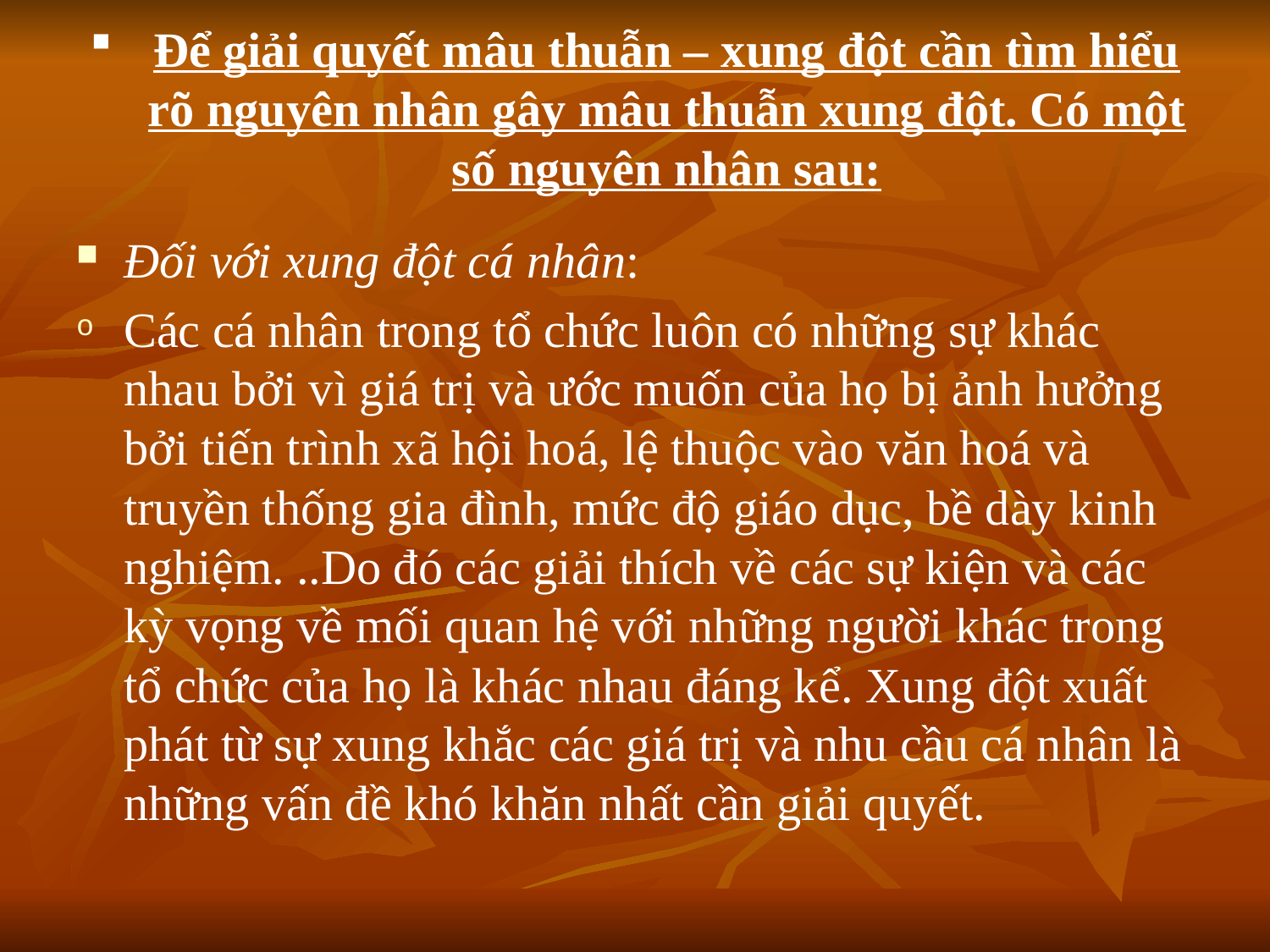

# Để giải quyết mâu thuẫn – xung đột cần tìm hiểu rõ nguyên nhân gây mâu thuẫn xung đột. Có một số nguyên nhân sau:
Đối với xung đột cá nhân:
Các cá nhân trong tổ chức luôn có những sự khác nhau bởi vì giá trị và ước muốn của họ bị ảnh hưởng bởi tiến trình xã hội hoá, lệ thuộc vào văn hoá và truyền thống gia đình, mức độ giáo dục, bề dày kinh nghiệm. ..Do đó các giải thích về các sự kiện và các kỳ vọng về mối quan hệ với những người khác trong tổ chức của họ là khác nhau đáng kể. Xung đột xuất phát từ sự xung khắc các giá trị và nhu cầu cá nhân là những vấn đề khó khăn nhất cần giải quyết.